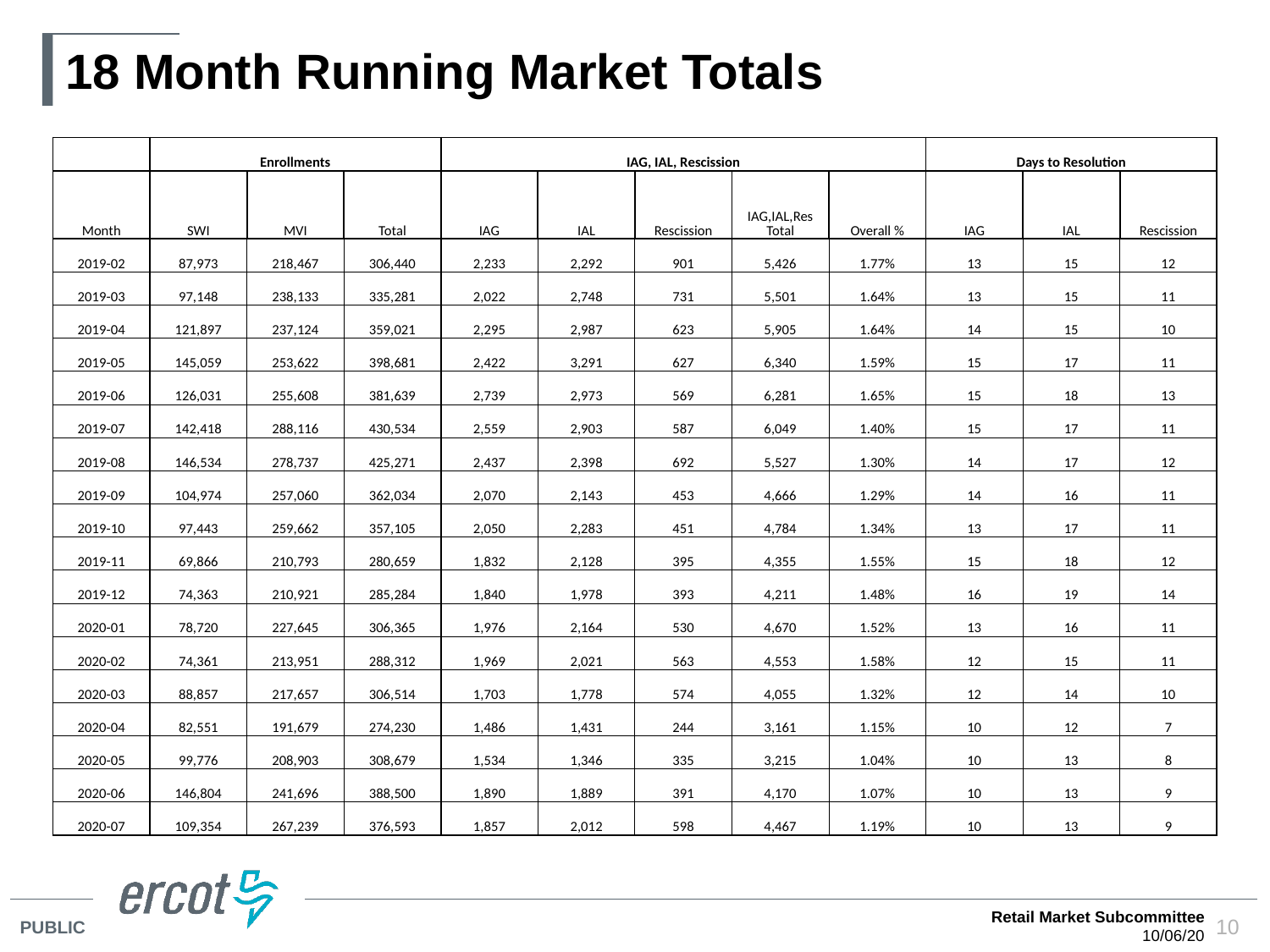

# 18 Month Running Market Totals
|  | Enrollments |  |  | IAG, IAL, Rescission |  |  |  |  | Days to Resolution |  |  |
| --- | --- | --- | --- | --- | --- | --- | --- | --- | --- | --- | --- |
| Month | SWI | MVI | Total | IAG | IAL | Rescission | IAG,IAL,Res Total | Overall % | IAG | IAL | Rescission |
| 2019-02 | 87,973 | 218,467 | 306,440 | 2,233 | 2,292 | 901 | 5,426 | 1.77% | 13 | 15 | 12 |
| 2019-03 | 97,148 | 238,133 | 335,281 | 2,022 | 2,748 | 731 | 5,501 | 1.64% | 13 | 15 | 11 |
| 2019-04 | 121,897 | 237,124 | 359,021 | 2,295 | 2,987 | 623 | 5,905 | 1.64% | 14 | 15 | 10 |
| 2019-05 | 145,059 | 253,622 | 398,681 | 2,422 | 3,291 | 627 | 6,340 | 1.59% | 15 | 17 | 11 |
| 2019-06 | 126,031 | 255,608 | 381,639 | 2,739 | 2,973 | 569 | 6,281 | 1.65% | 15 | 18 | 13 |
| 2019-07 | 142,418 | 288,116 | 430,534 | 2,559 | 2,903 | 587 | 6,049 | 1.40% | 15 | 17 | 11 |
| 2019-08 | 146,534 | 278,737 | 425,271 | 2,437 | 2,398 | 692 | 5,527 | 1.30% | 14 | 17 | 12 |
| 2019-09 | 104,974 | 257,060 | 362,034 | 2,070 | 2,143 | 453 | 4,666 | 1.29% | 14 | 16 | 11 |
| 2019-10 | 97,443 | 259,662 | 357,105 | 2,050 | 2,283 | 451 | 4,784 | 1.34% | 13 | 17 | 11 |
| 2019-11 | 69,866 | 210,793 | 280,659 | 1,832 | 2,128 | 395 | 4,355 | 1.55% | 15 | 18 | 12 |
| 2019-12 | 74,363 | 210,921 | 285,284 | 1,840 | 1,978 | 393 | 4,211 | 1.48% | 16 | 19 | 14 |
| 2020-01 | 78,720 | 227,645 | 306,365 | 1,976 | 2,164 | 530 | 4,670 | 1.52% | 13 | 16 | 11 |
| 2020-02 | 74,361 | 213,951 | 288,312 | 1,969 | 2,021 | 563 | 4,553 | 1.58% | 12 | 15 | 11 |
| 2020-03 | 88,857 | 217,657 | 306,514 | 1,703 | 1,778 | 574 | 4,055 | 1.32% | 12 | 14 | 10 |
| 2020-04 | 82,551 | 191,679 | 274,230 | 1,486 | 1,431 | 244 | 3,161 | 1.15% | 10 | 12 | 7 |
| 2020-05 | 99,776 | 208,903 | 308,679 | 1,534 | 1,346 | 335 | 3,215 | 1.04% | 10 | 13 | 8 |
| 2020-06 | 146,804 | 241,696 | 388,500 | 1,890 | 1,889 | 391 | 4,170 | 1.07% | 10 | 13 | 9 |
| 2020-07 | 109,354 | 267,239 | 376,593 | 1,857 | 2,012 | 598 | 4,467 | 1.19% | 10 | 13 | 9 |
Retail Market Subcommittee
10/06/20
10